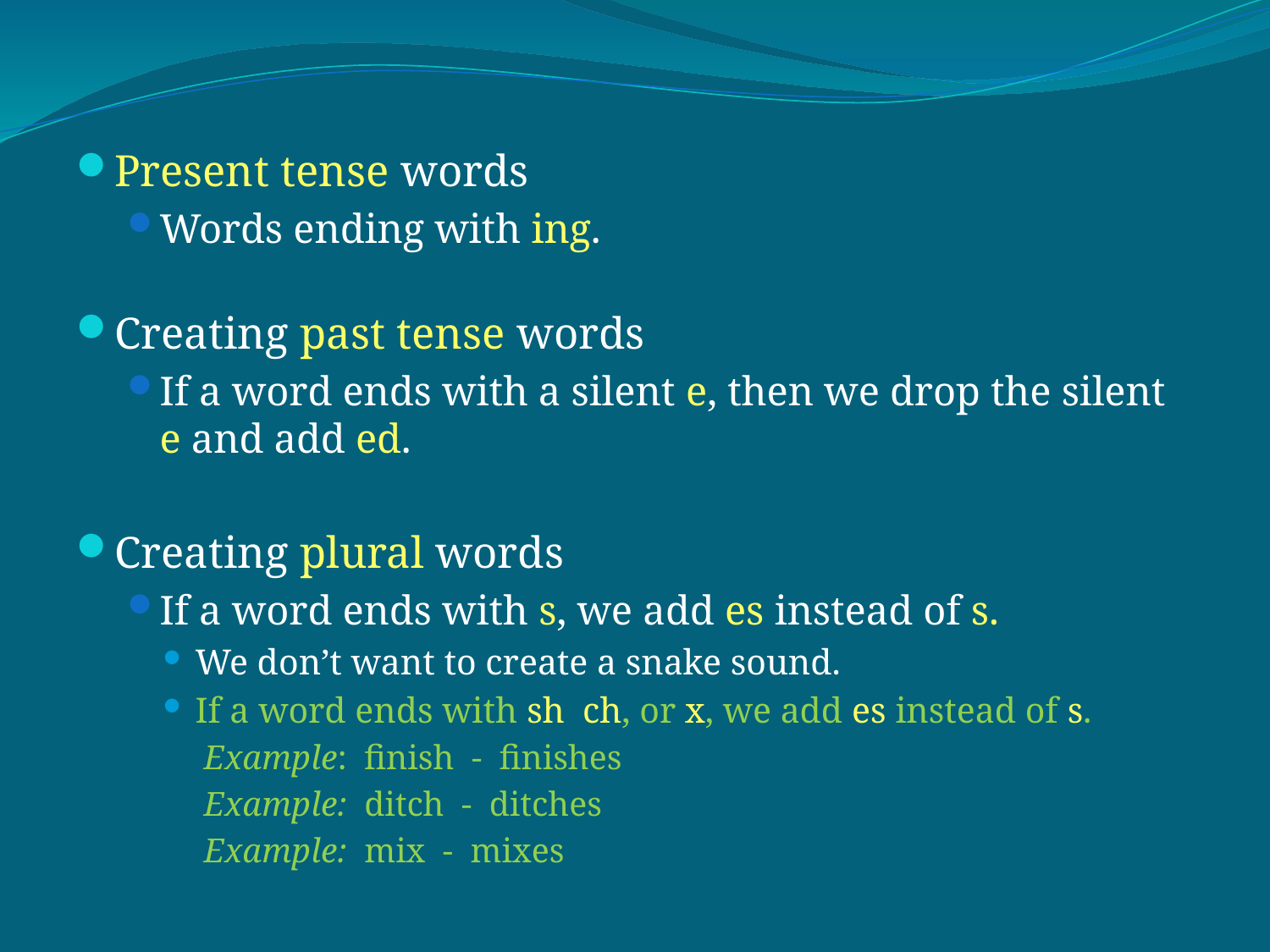

Present tense words
Words ending with ing.

Creating past tense words
If a word ends with a silent e, then we drop the silent e and add ed.

Creating plural words
If a word ends with s, we add es instead of s.
We don’t want to create a snake sound.
If a word ends with sh  ch, or x, we add es instead of s.
	Example:  finish  -  finishes
	Example:  ditch  -  ditches
	Example:  mix  -  mixes